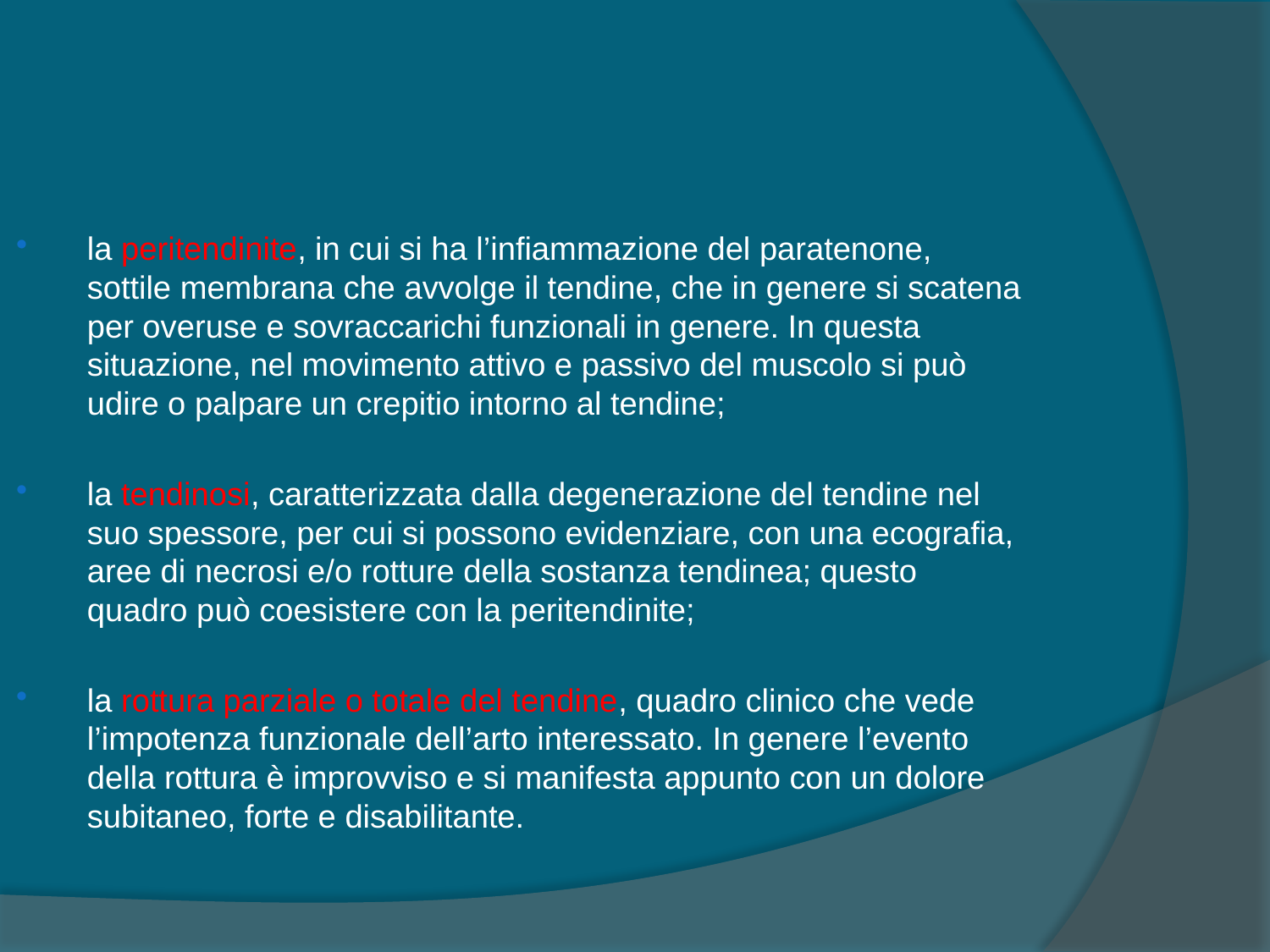

la peritendinite, in cui si ha l’infiammazione del paratenone, sottile membrana che avvolge il tendine, che in genere si scatena per overuse e sovraccarichi funzionali in genere. In questa situazione, nel movimento attivo e passivo del muscolo si può udire o palpare un crepitio intorno al tendine;

la tendinosi, caratterizzata dalla degenerazione del tendine nel suo spessore, per cui si possono evidenziare, con una ecografia, aree di necrosi e/o rotture della sostanza tendinea; questo quadro può coesistere con la peritendinite;

la rottura parziale o totale del tendine, quadro clinico che vede l’impotenza funzionale dell’arto interessato. In genere l’evento della rottura è improvviso e si manifesta appunto con un dolore subitaneo, forte e disabilitante.